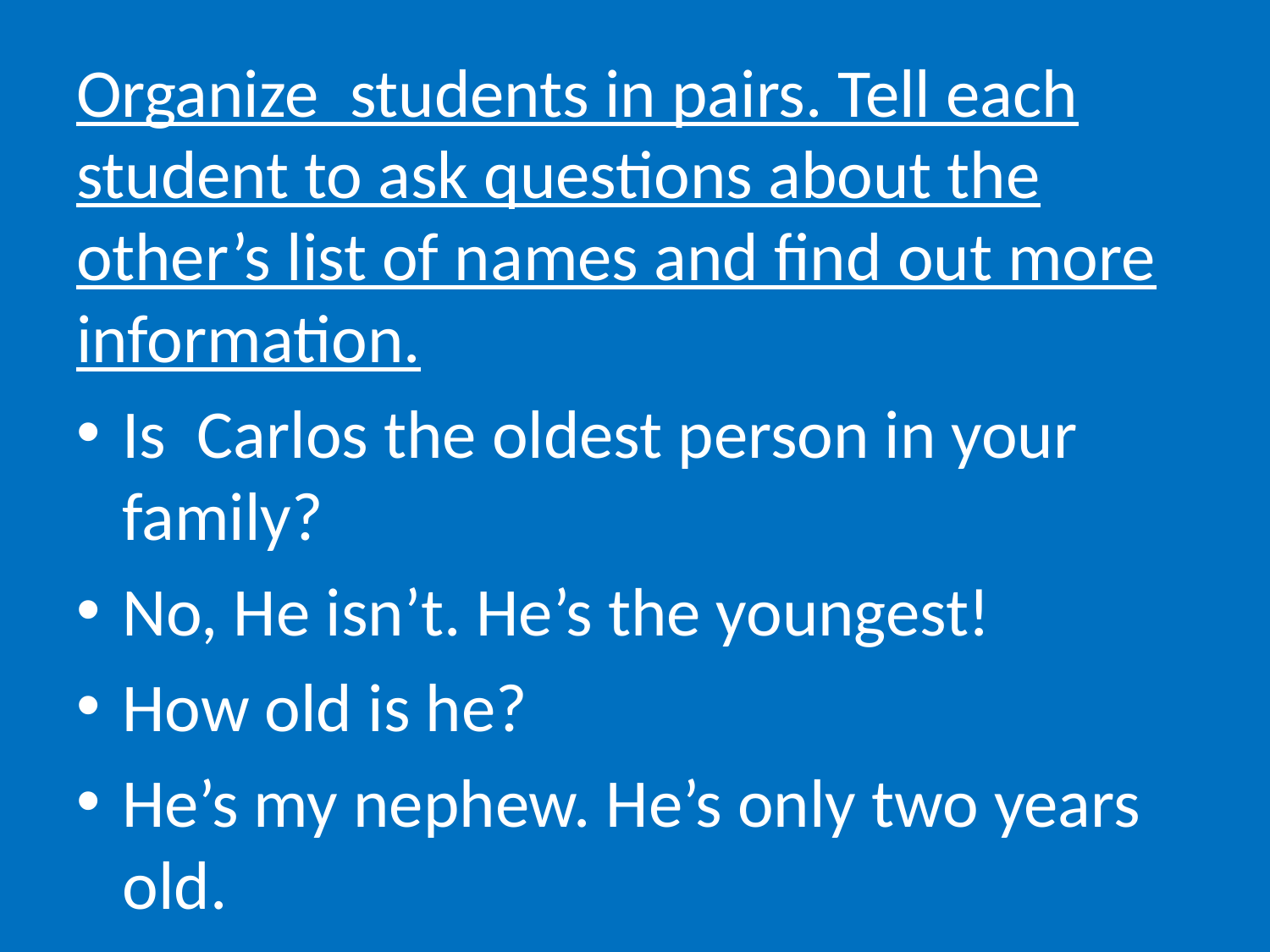

Organize  students in pairs. Tell each student to ask questions about the other’s list of names and find out more information.
Is  Carlos the oldest person in your family?
No, He isn’t. He’s the youngest!
How old is he?
He’s my nephew. He’s only two years old.